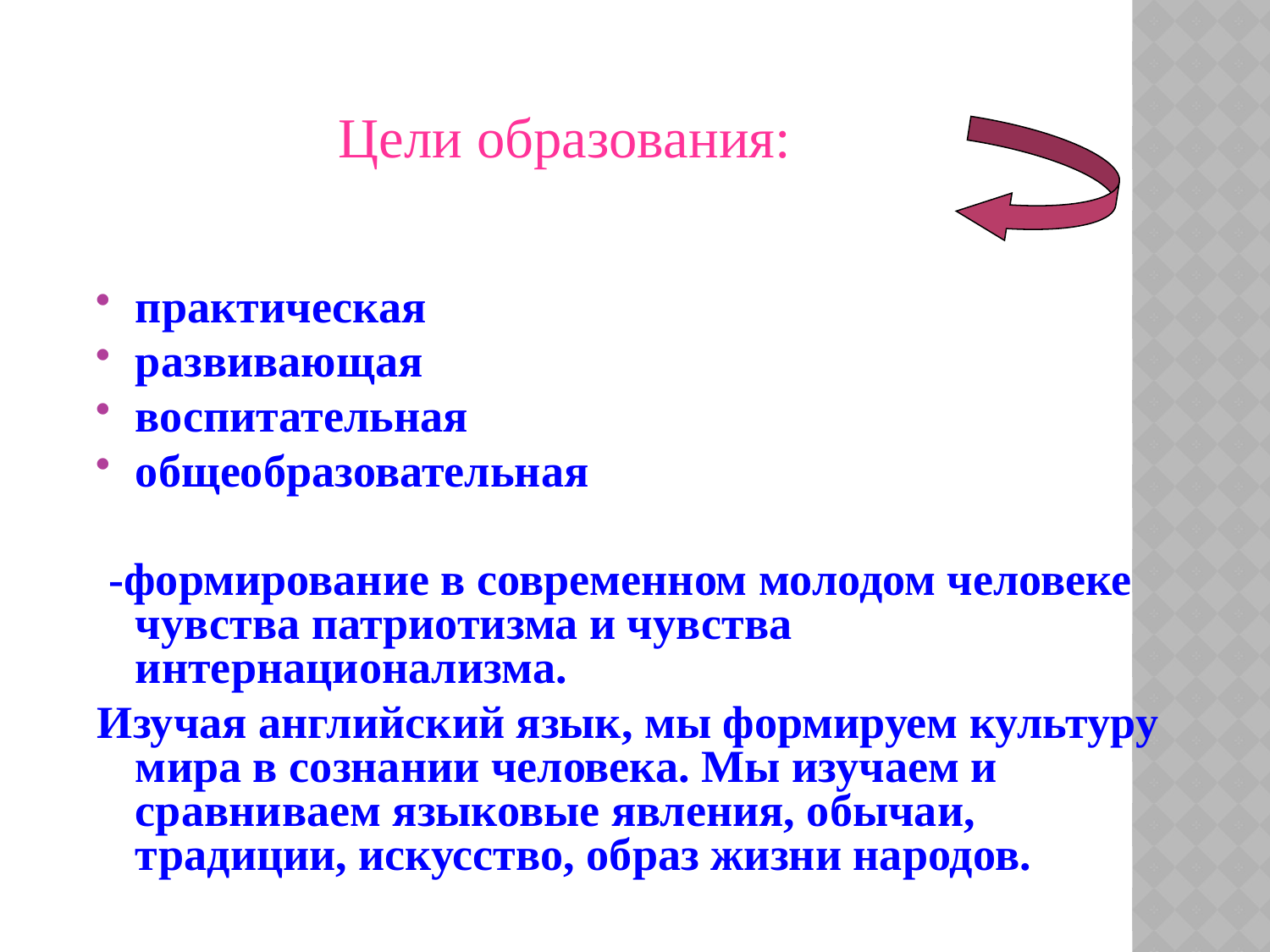

Цели образования:

практическая
развивающая
воспитательная
общеобразовательная

 -формирование в современном молодом человеке чувства патриотизма и чувства интернационализма.
Изучая английский язык, мы формируем культуру мира в сознании человека. Мы изучаем и сравниваем языковые явления, обычаи, традиции, искусство, образ жизни народов.